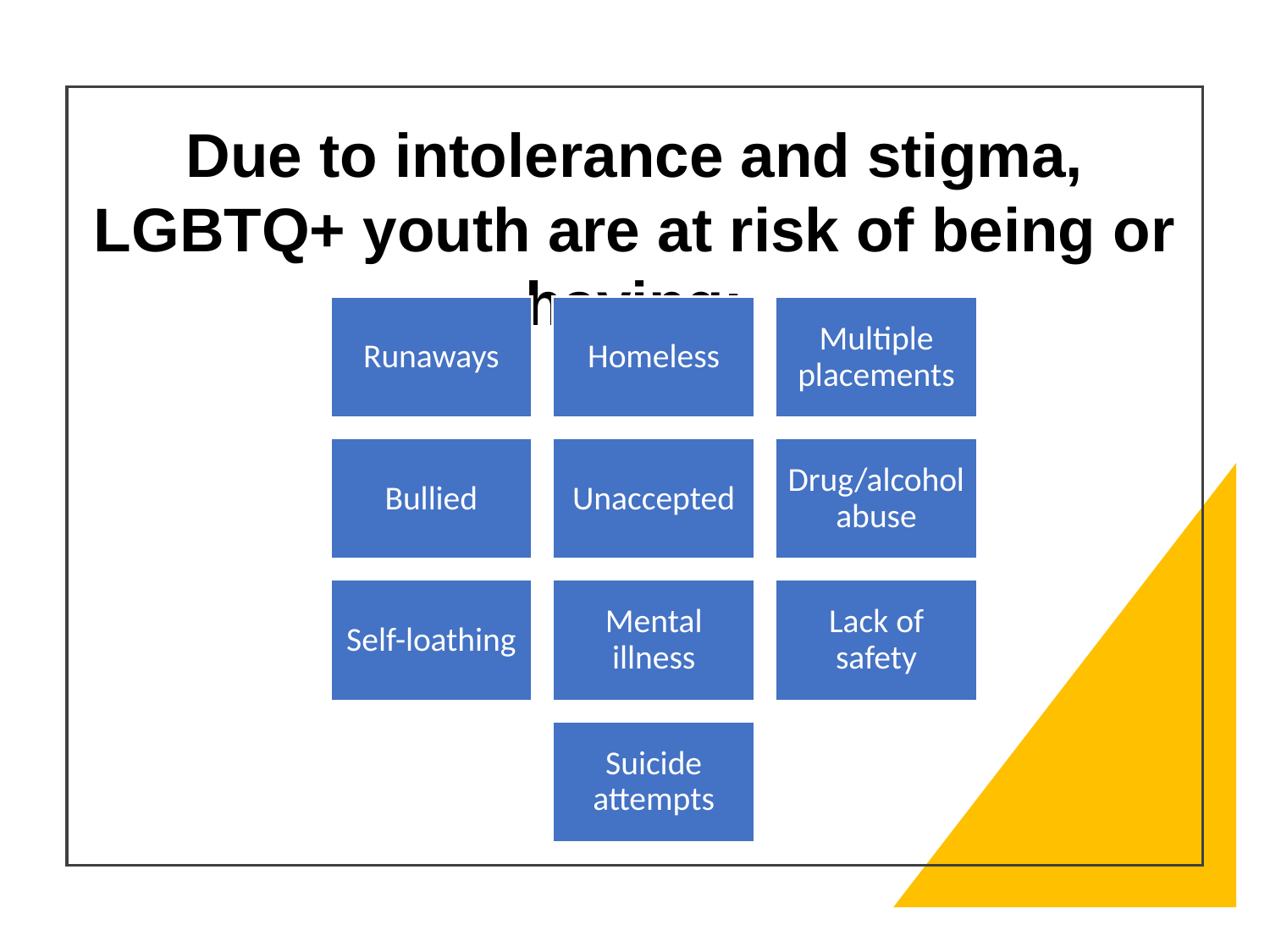

Due to intolerance and stigma, LGBTQ+ youth are at risk of being or having:
Runaways
Homeless
Multiple placements
Bullied
Unaccepted
Drug/alcohol abuse
Self-loathing
Mental illness
Lack of safety
Suicide attempts